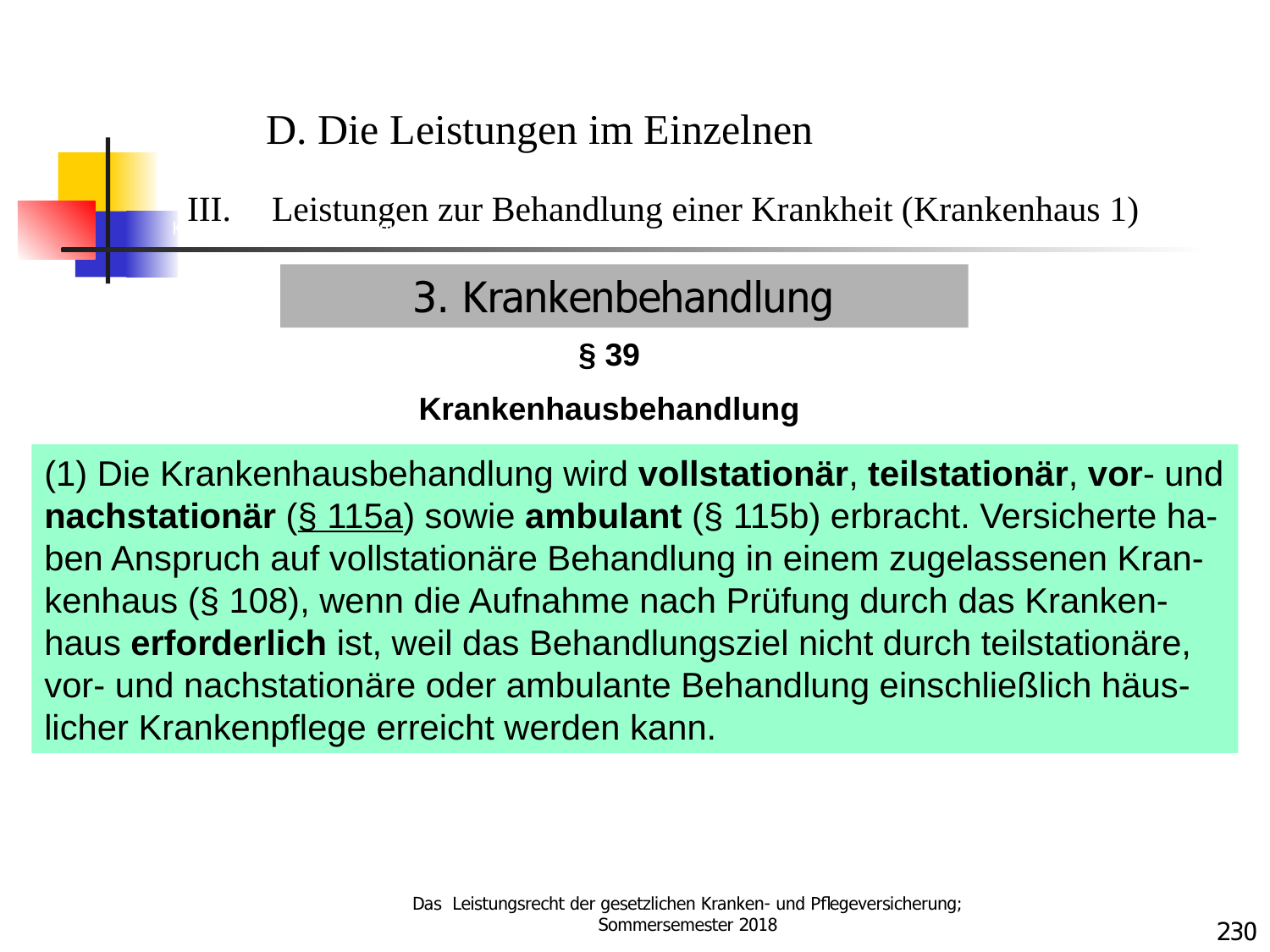

Krankenbehandlung 1 (Krankenhaus)
D. Die Leistungen im Einzelnen

Leistungen zur Behandlung einer Krankheit (Krankenhaus 1)
3. Krankenbehandlung
§ 39
Krankenhausbehandlung
(1) Die Krankenhausbehandlung wird vollstationär, teilstationär, vor- und nachstationär (§ 115a) sowie ambulant (§ 115b) erbracht. Versicherte ha-ben Anspruch auf vollstationäre Behandlung in einem zugelassenen Kran-kenhaus (§ 108), wenn die Aufnahme nach Prüfung durch das Kranken-haus erforderlich ist, weil das Behandlungsziel nicht durch teilstationäre, vor- und nachstationäre oder ambulante Behandlung einschließlich häus-licher Krankenpflege erreicht werden kann.
Krankheit
Das  Leistungsrecht der gesetzlichen Kranken- und Pflegeversicherung; Sommersemester 2018
230